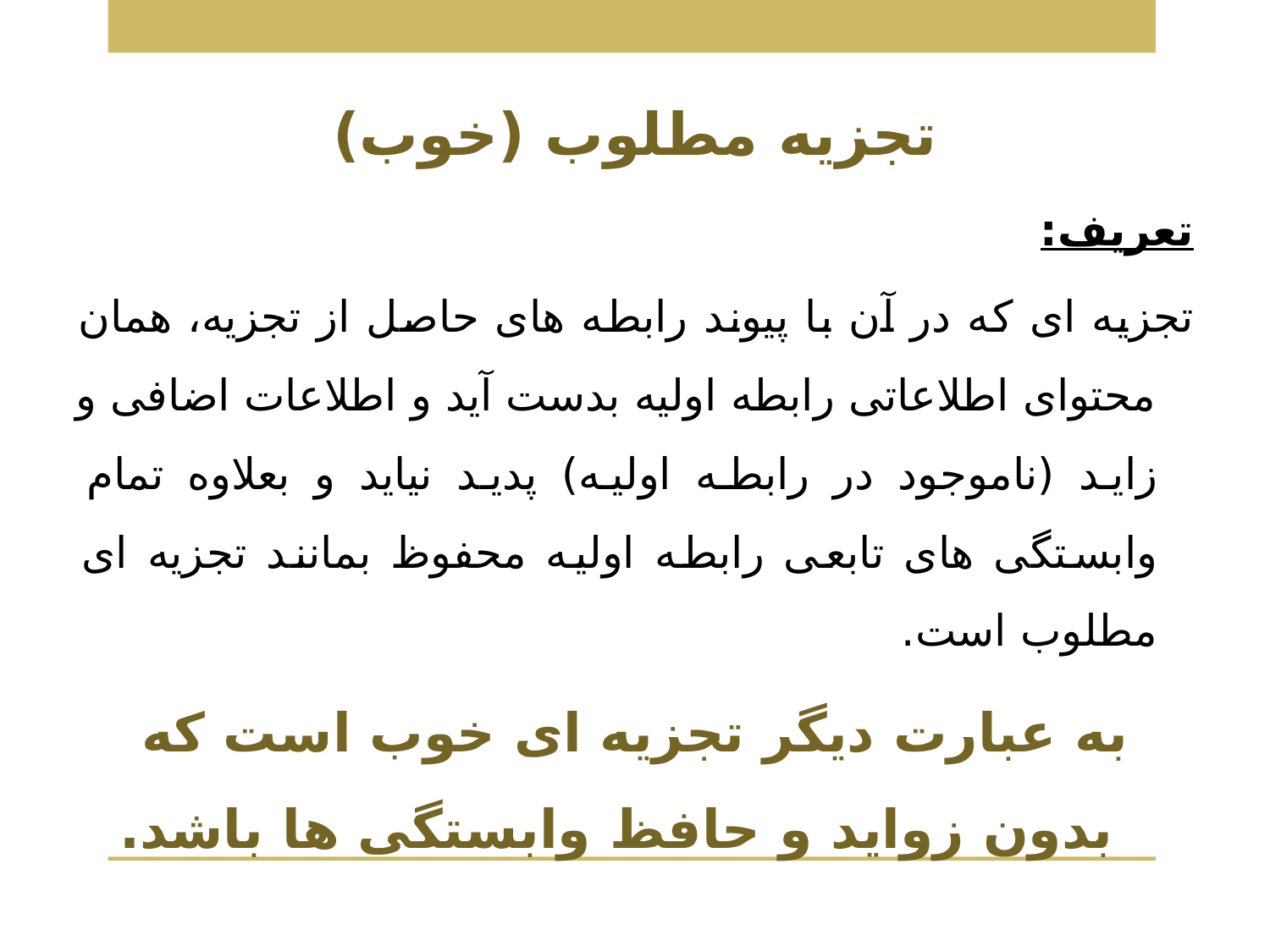

تجزیه مطلوب (خوب)
تعریف:
تجزیه ای که در آن با پیوند رابطه های حاصل از تجزیه، همان محتوای اطلاعاتی رابطه اولیه بدست آید و اطلاعات اضافی و زاید (ناموجود در رابطه اولیه) پدید نیاید و بعلاوه تمام وابستگی های تابعی رابطه اولیه محفوظ بمانند تجزیه ای مطلوب است.
به عبارت دیگر تجزیه ای خوب است که بدون زواید و حافظ وابستگی ها باشد.